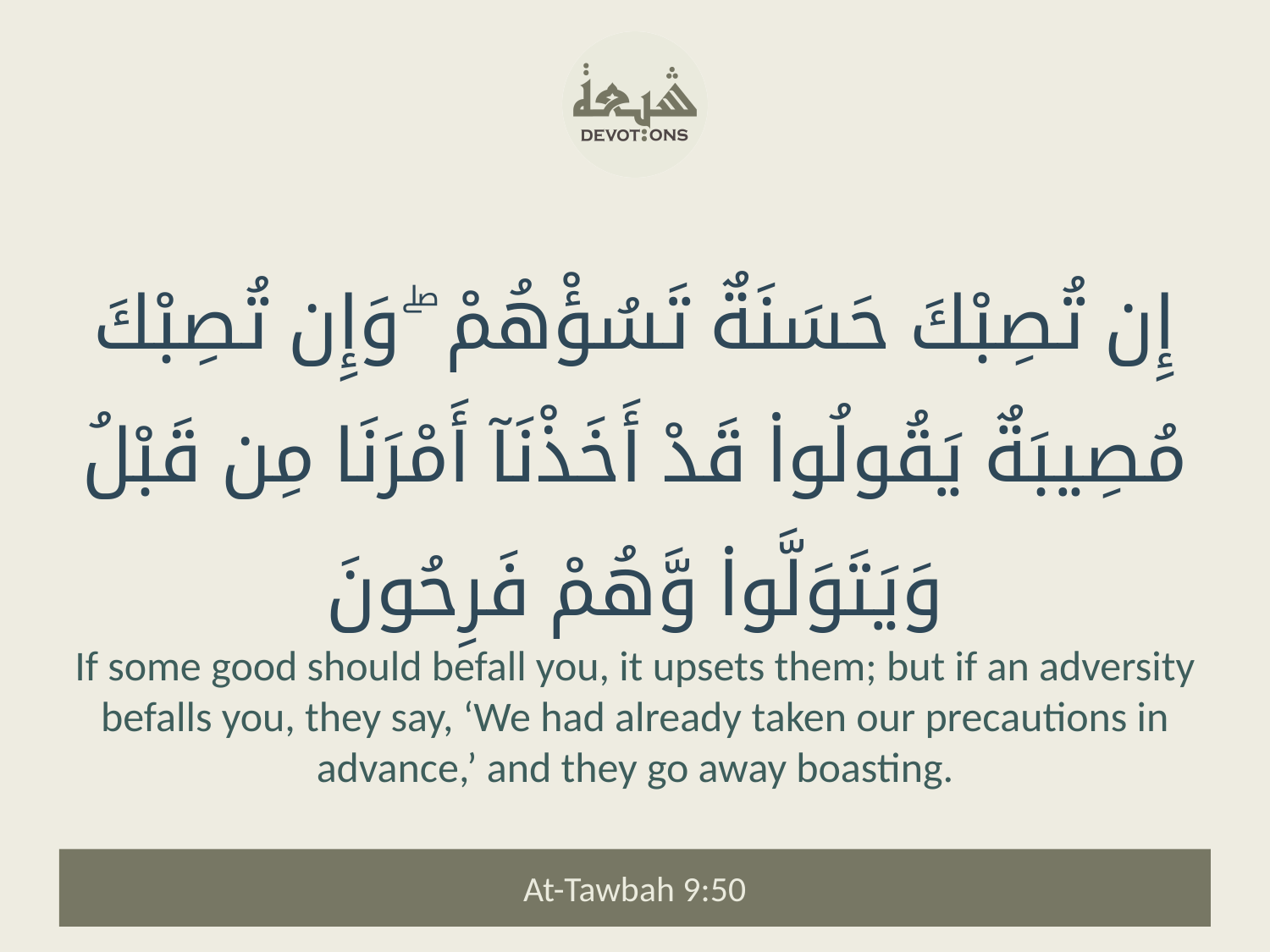

إِن تُصِبْكَ حَسَنَةٌ تَسُؤْهُمْ ۖ وَإِن تُصِبْكَ مُصِيبَةٌ يَقُولُوا۟ قَدْ أَخَذْنَآ أَمْرَنَا مِن قَبْلُ وَيَتَوَلَّوا۟ وَّهُمْ فَرِحُونَ
If some good should befall you, it upsets them; but if an adversity befalls you, they say, ‘We had already taken our precautions in advance,’ and they go away boasting.
At-Tawbah 9:50